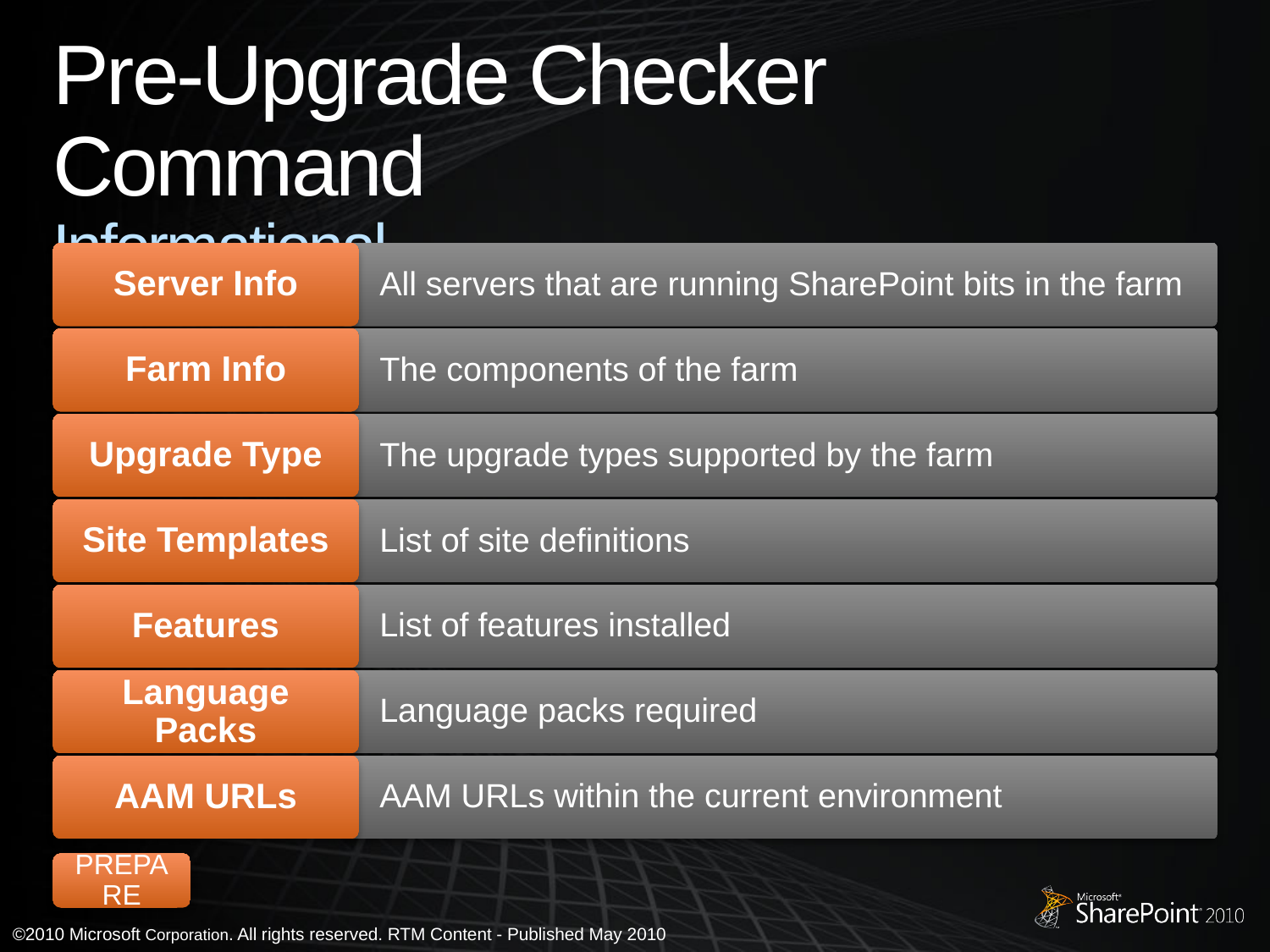

# Pre-Upgrade Checker Command Informational
Server Info
All servers that are running SharePoint bits in the farm
Farm Info
The components of the farm
Upgrade Type
The upgrade types supported by the farm
Site Templates
List of site definitions
Features
List of features installed
Language Packs
Language packs required
AAM URLs
AAM URLs within the current environment